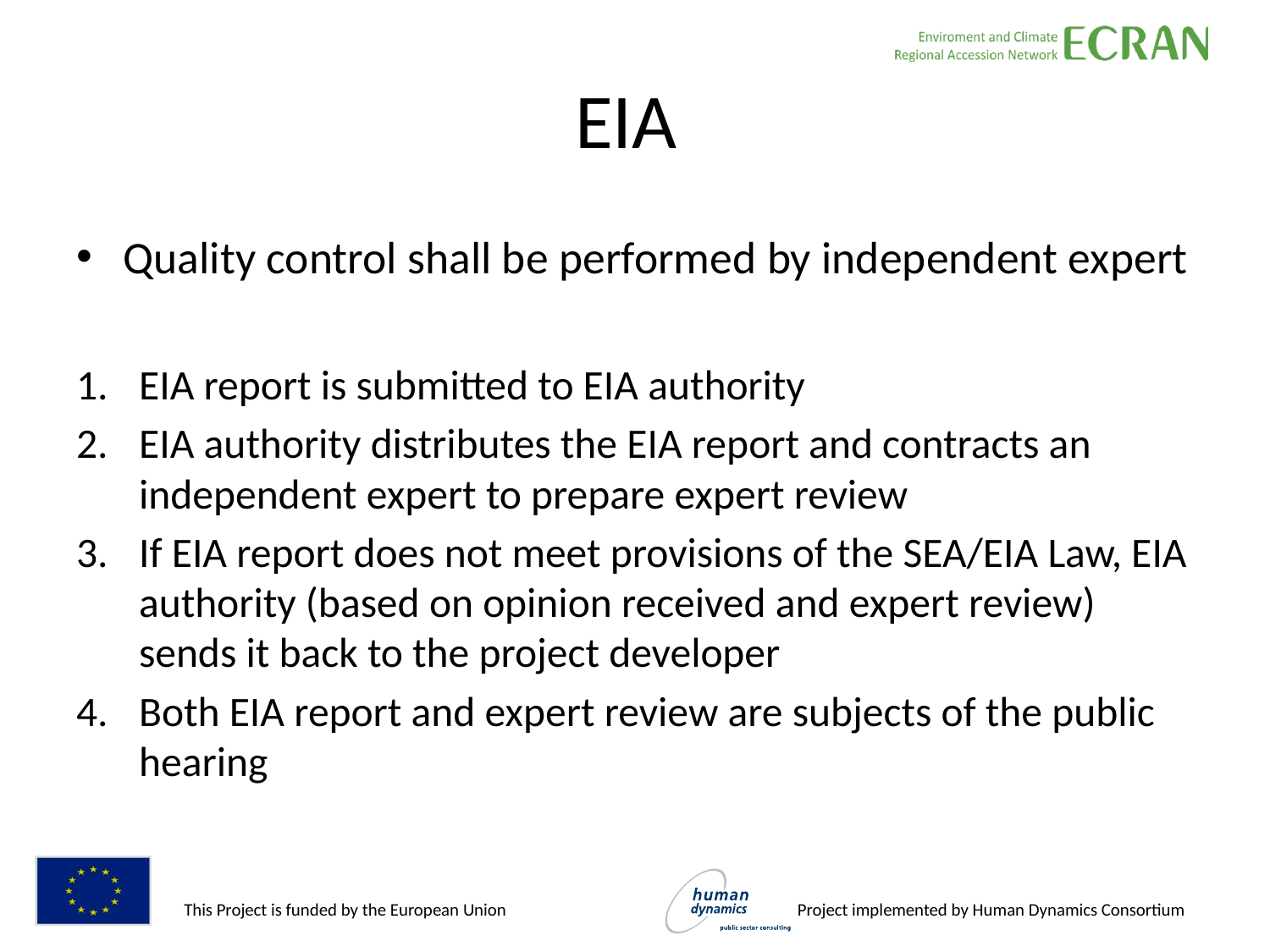

# EIA
Quality control shall be performed by independent expert

EIA report is submitted to EIA authority
EIA authority distributes the EIA report and contracts an independent expert to prepare expert review
If EIA report does not meet provisions of the SEA/EIA Law, EIA authority (based on opinion received and expert review) sends it back to the project developer
Both EIA report and expert review are subjects of the public hearing